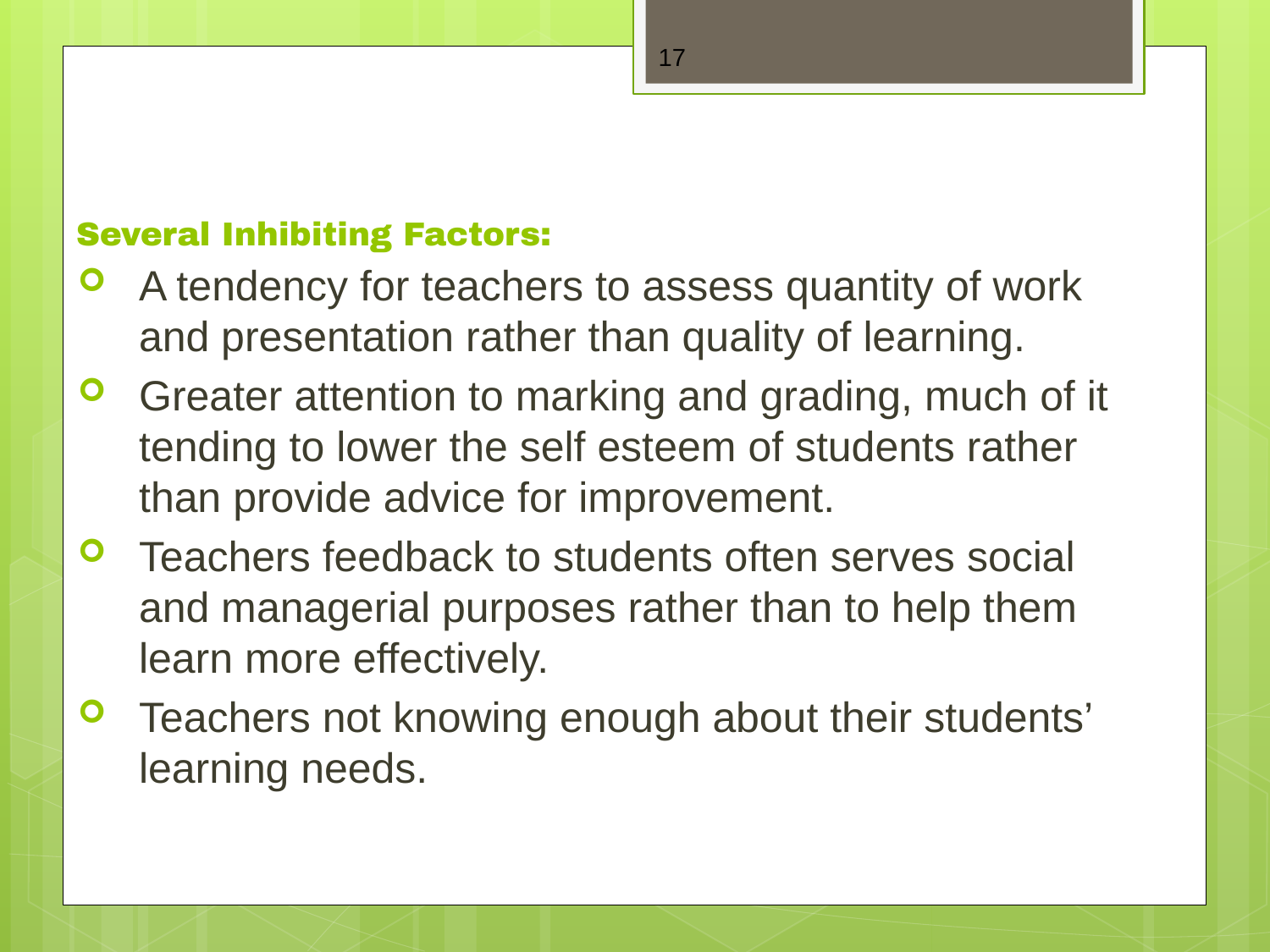

17
# Several Inhibiting Factors:
A tendency for teachers to assess quantity of work and presentation rather than quality of learning.
Greater attention to marking and grading, much of it tending to lower the self esteem of students rather than provide advice for improvement.
Teachers feedback to students often serves social and managerial purposes rather than to help them learn more effectively.
Teachers not knowing enough about their students’ learning needs.